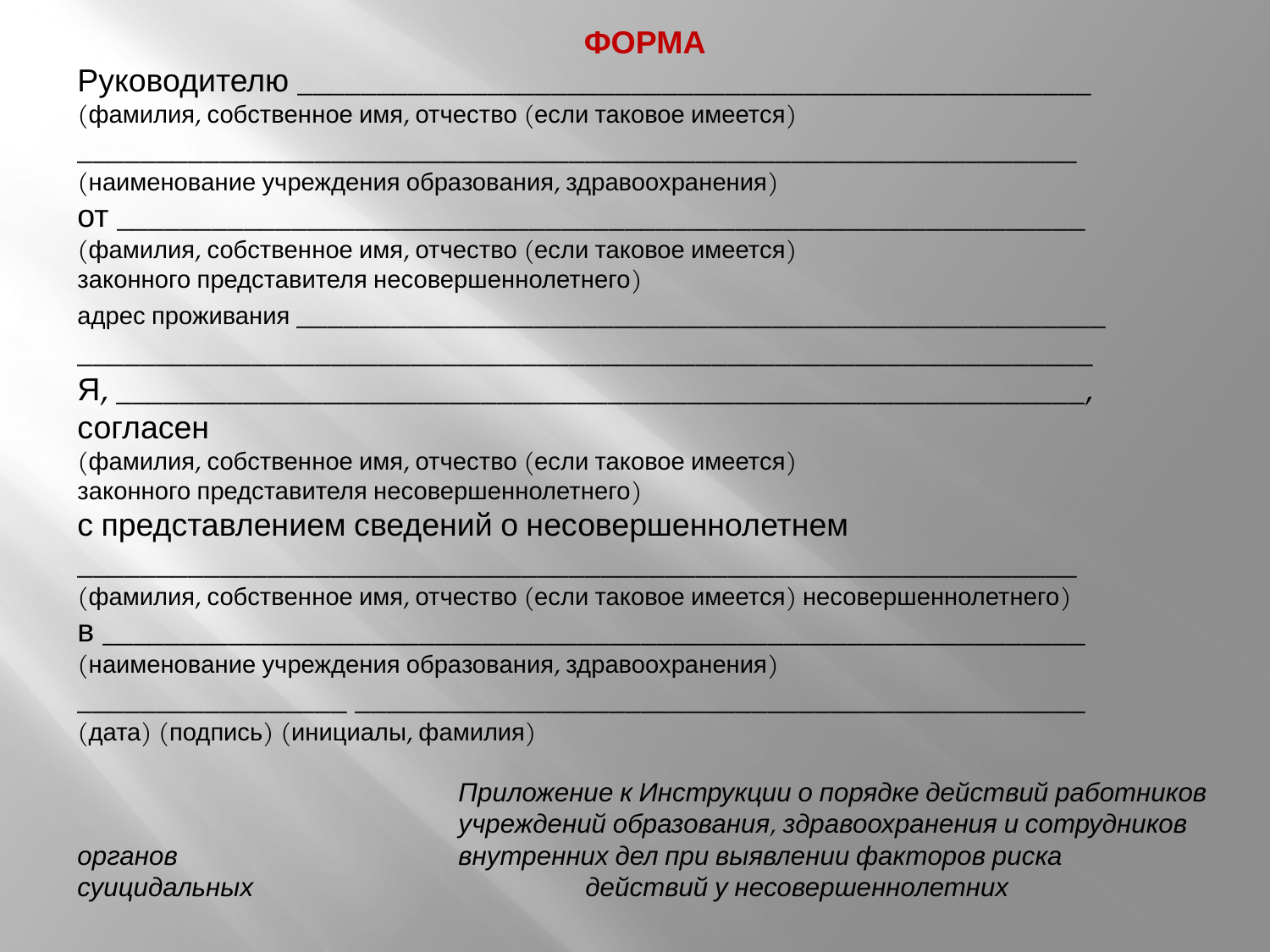

ФОРМА
Руководителю __________________________________________________
(фамилия, собственное имя, отчество (если таковое имеется)
_______________________________________________________________
(наименование учреждения образования, здравоохранения)
от _____________________________________________________________
(фамилия, собственное имя, отчество (если таковое имеется)
законного представителя несовершеннолетнего)
адрес проживания ___________________________________________________
________________________________________________________________
Я, _____________________________________________________________, согласен
(фамилия, собственное имя, отчество (если таковое имеется)
законного представителя несовершеннолетнего)
с представлением сведений о несовершеннолетнем
_______________________________________________________________
(фамилия, собственное имя, отчество (если таковое имеется) несовершеннолетнего)
в ______________________________________________________________
(наименование учреждения образования, здравоохранения)
_________________ ______________________________________________
(дата) (подпись) (инициалы, фамилия)

			Приложение к Инструкции о порядке действий работников 			учреждений образования, здравоохранения и сотрудников органов 			внутренних дел при выявлении факторов риска суицидальных 			действий у несовершеннолетних